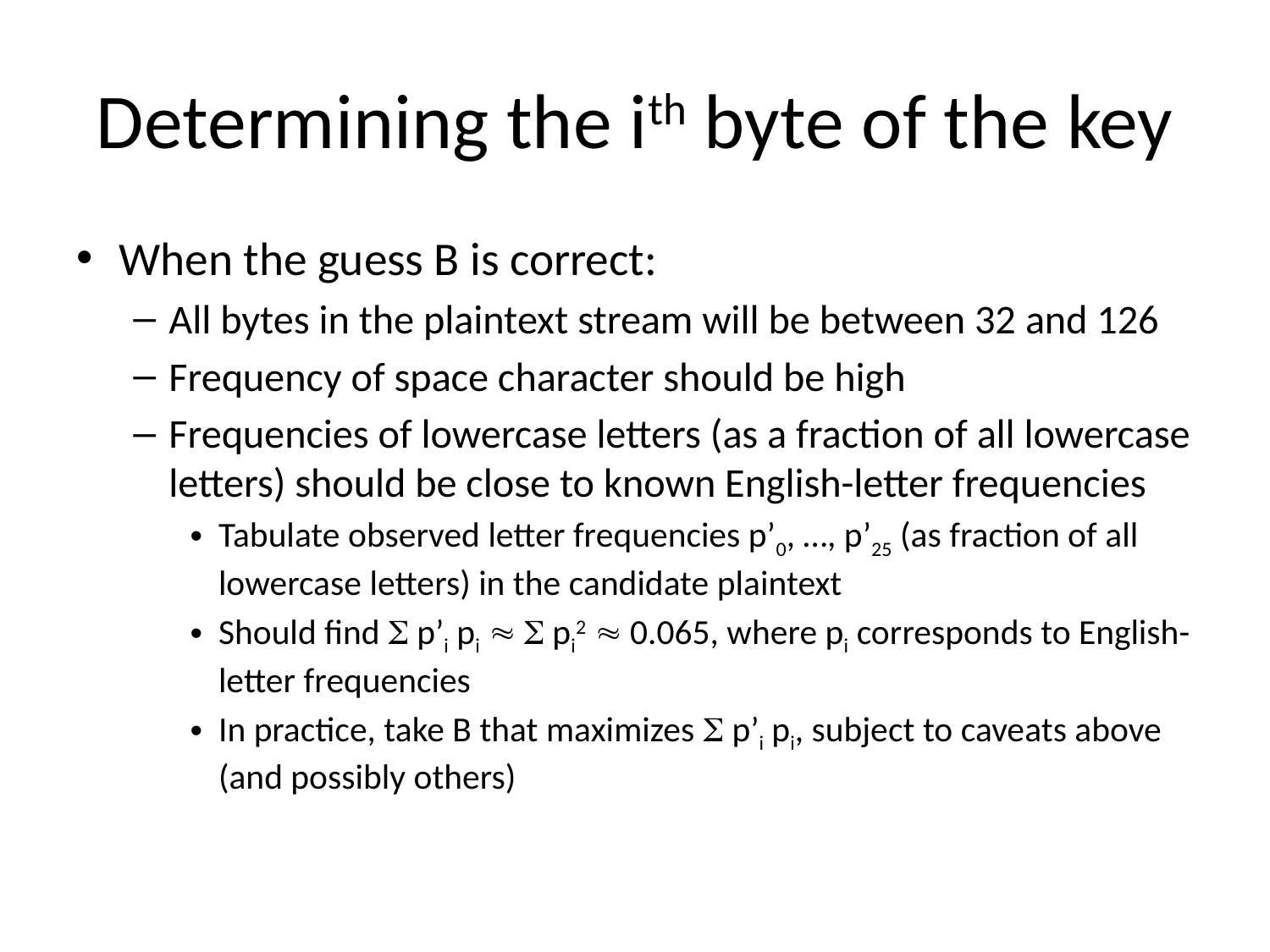

# Determining the ith byte of the key
When the guess B is correct:
All bytes in the plaintext stream will be between 32 and 126
Frequency of space character should be high
Frequencies of lowercase letters (as a fraction of all lowercase letters) should be close to known English-letter frequencies
Tabulate observed letter frequencies p’0, …, p’25 (as fraction of all lowercase letters) in the candidate plaintext
Should find Σ p’i pi ≈ Σ pi2 ≈ 0.065, where pi corresponds to English-letter frequencies
In practice, take B that maximizes Σ p’i pi, subject to caveats above (and possibly others)